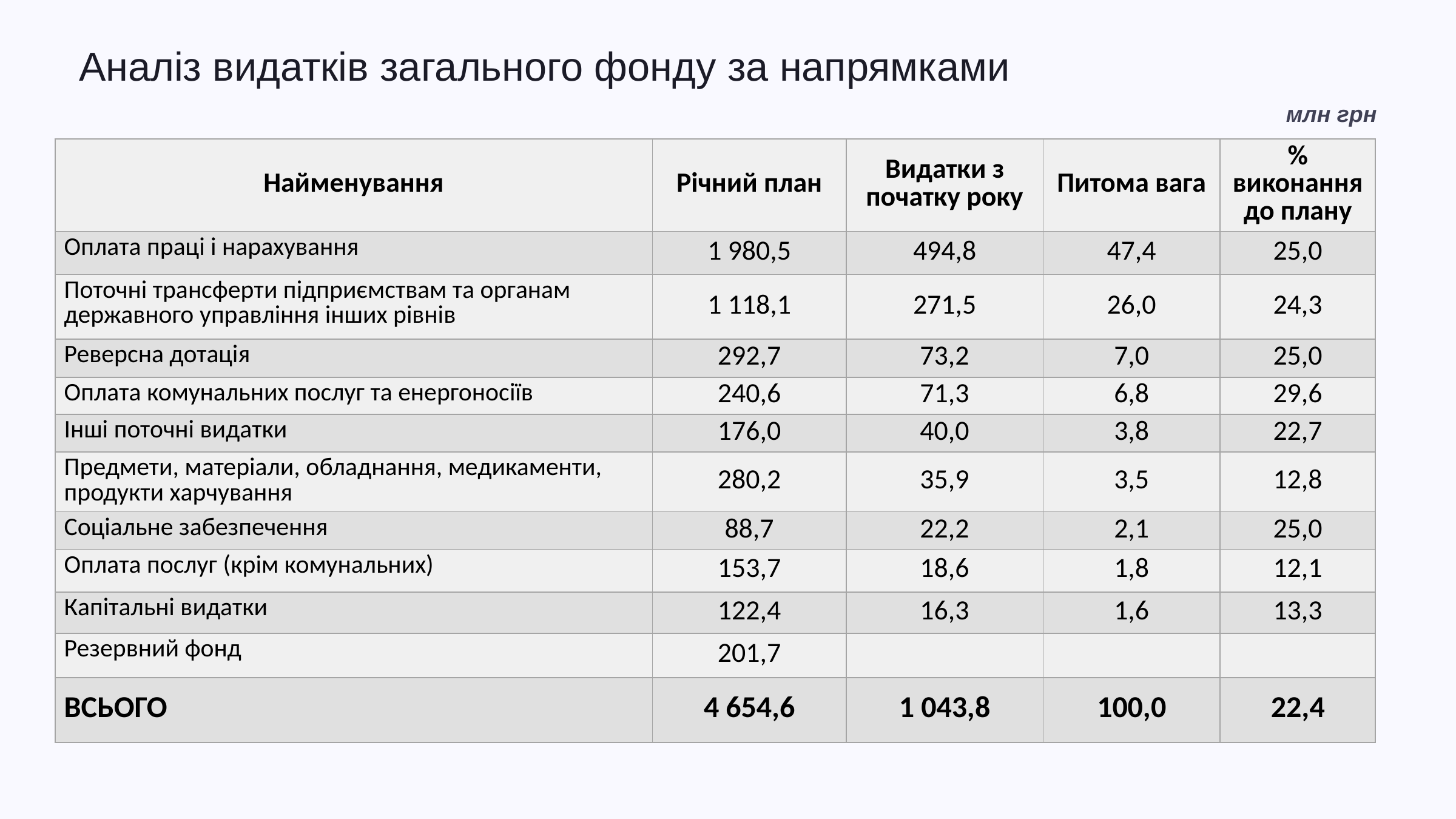

Аналіз видатків загального фонду за напрямками
млн грн
| Найменування | Річний план | Видатки з початку року | Питома вага | % виконання до плану |
| --- | --- | --- | --- | --- |
| Оплата праці і нарахування | 1 980,5 | 494,8 | 47,4 | 25,0 |
| Поточні трансферти підприємствам та органам державного управління інших рівнів | 1 118,1 | 271,5 | 26,0 | 24,3 |
| Реверсна дотація | 292,7 | 73,2 | 7,0 | 25,0 |
| Оплата комунальних послуг та енергоносіїв | 240,6 | 71,3 | 6,8 | 29,6 |
| Інші поточні видатки | 176,0 | 40,0 | 3,8 | 22,7 |
| Предмети, матеріали, обладнання, медикаменти, продукти харчування | 280,2 | 35,9 | 3,5 | 12,8 |
| Соціальне забезпечення | 88,7 | 22,2 | 2,1 | 25,0 |
| Оплата послуг (крім комунальних) | 153,7 | 18,6 | 1,8 | 12,1 |
| Капітальні видатки | 122,4 | 16,3 | 1,6 | 13,3 |
| Резервний фонд | 201,7 |  |  |  |
| ВСЬОГО | 4 654,6 | 1 043,8 | 100,0 | 22,4 |